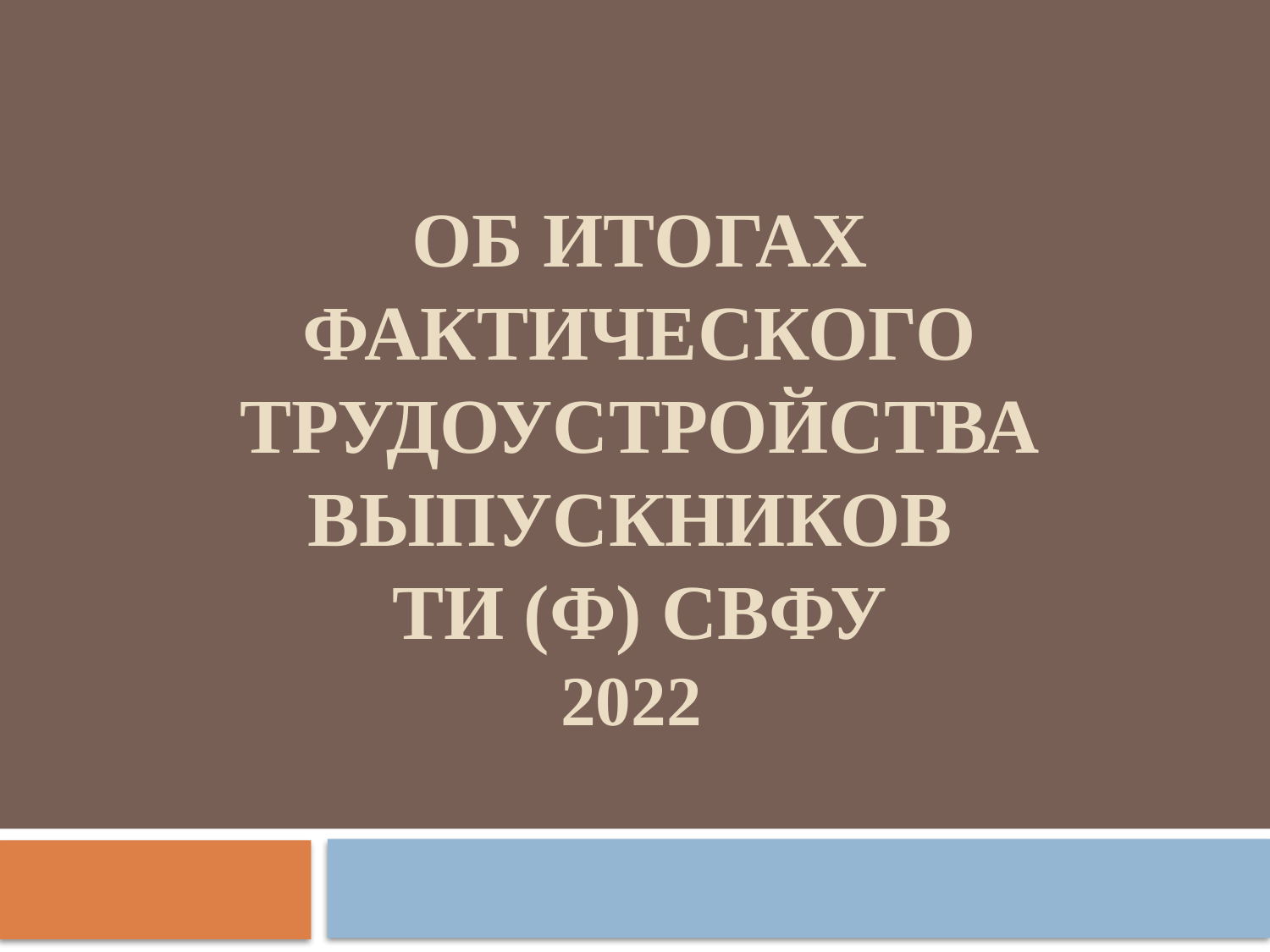

# Об итогах ФАКТИЧЕСКОГО трудоустройства выпускников ТИ (ф) СВФУ 2022